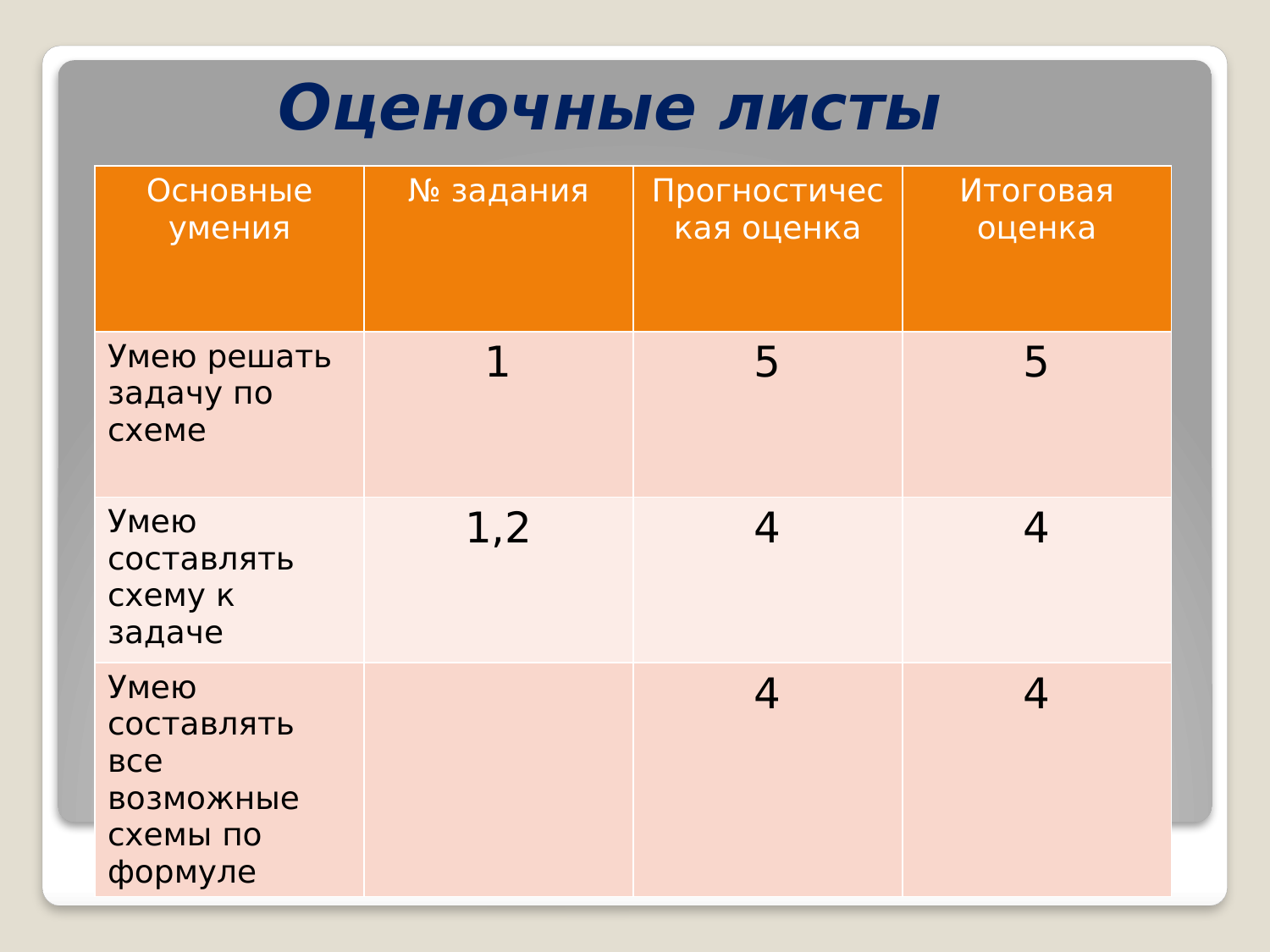

# Оценочные листы
| Основные умения | № задания | Прогностическая оценка | Итоговая оценка |
| --- | --- | --- | --- |
| Умею решать задачу по схеме | 1 | 5 | 5 |
| Умею составлять схему к задаче | 1,2 | 4 | 4 |
| Умею составлять все возможные схемы по формуле |  | 4 | 4 |